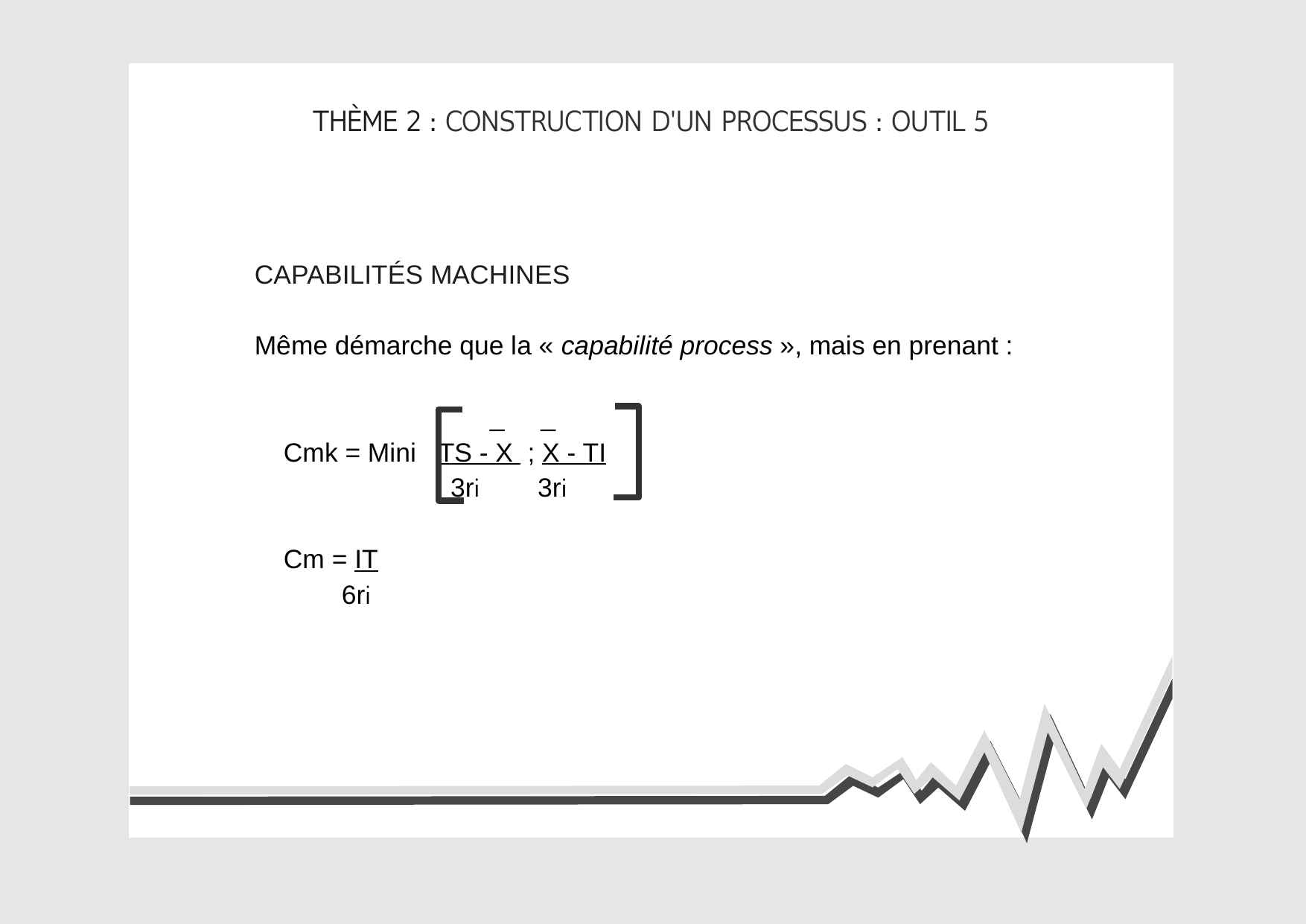

THÈME 2 : CONSTRUCTION D'UN PROCESSUS : OUTIL 5
CAPABILITÉS MACHINES

Même démarche que la « capabilité process », mais en prenant :

                                 _     _
    Cmk = Mini   TS - X  ; X - TI
                           3ri        3ri

    Cm = IT
            6ri